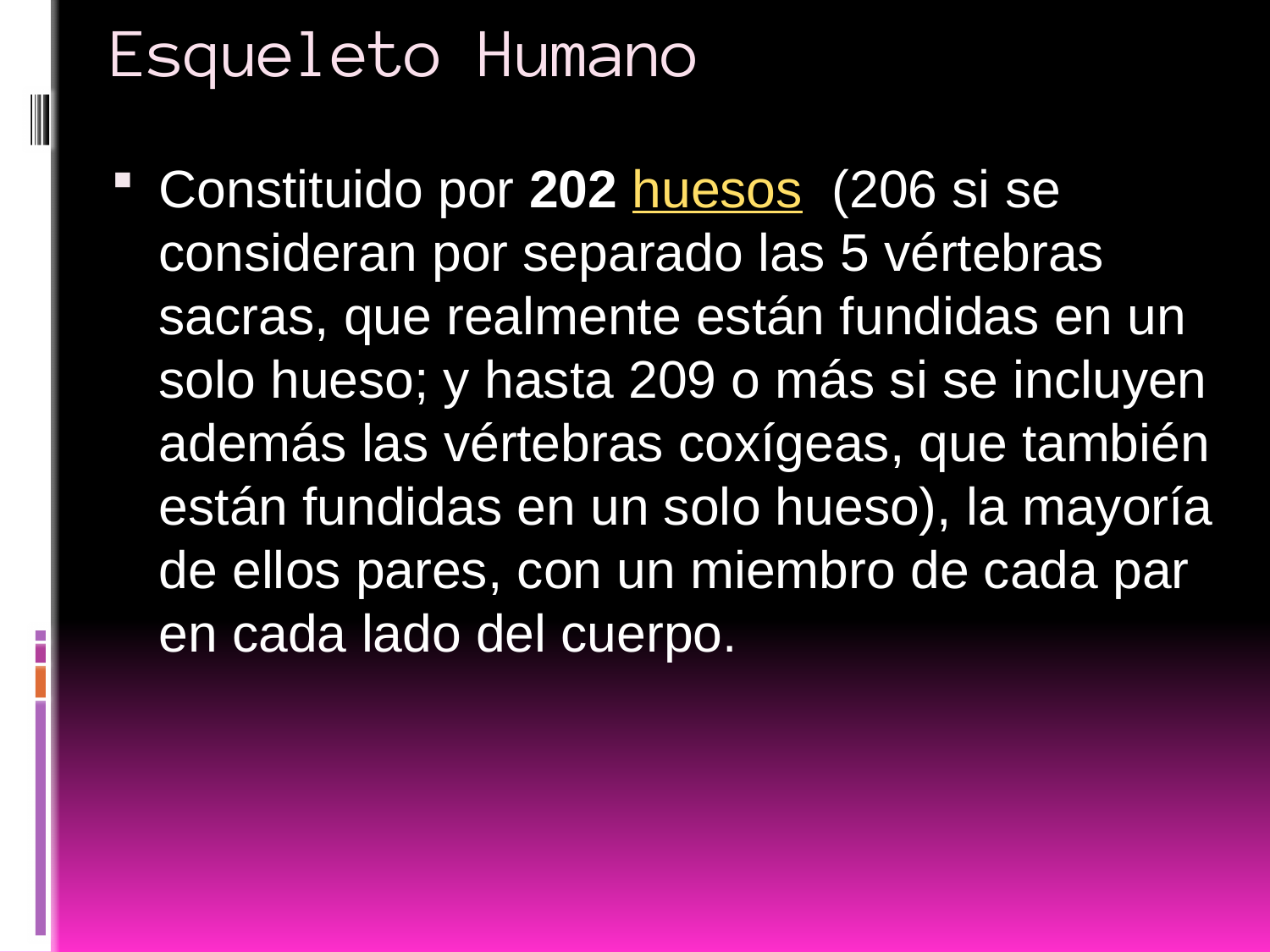

# Esqueleto Humano
Constituido por 202 huesos  (206 si se consideran por separado las 5 vértebras sacras, que realmente están fundidas en un solo hueso; y hasta 209 o más si se incluyen además las vértebras coxígeas, que también están fundidas en un solo hueso), la mayoría de ellos pares, con un miembro de cada par en cada lado del cuerpo.